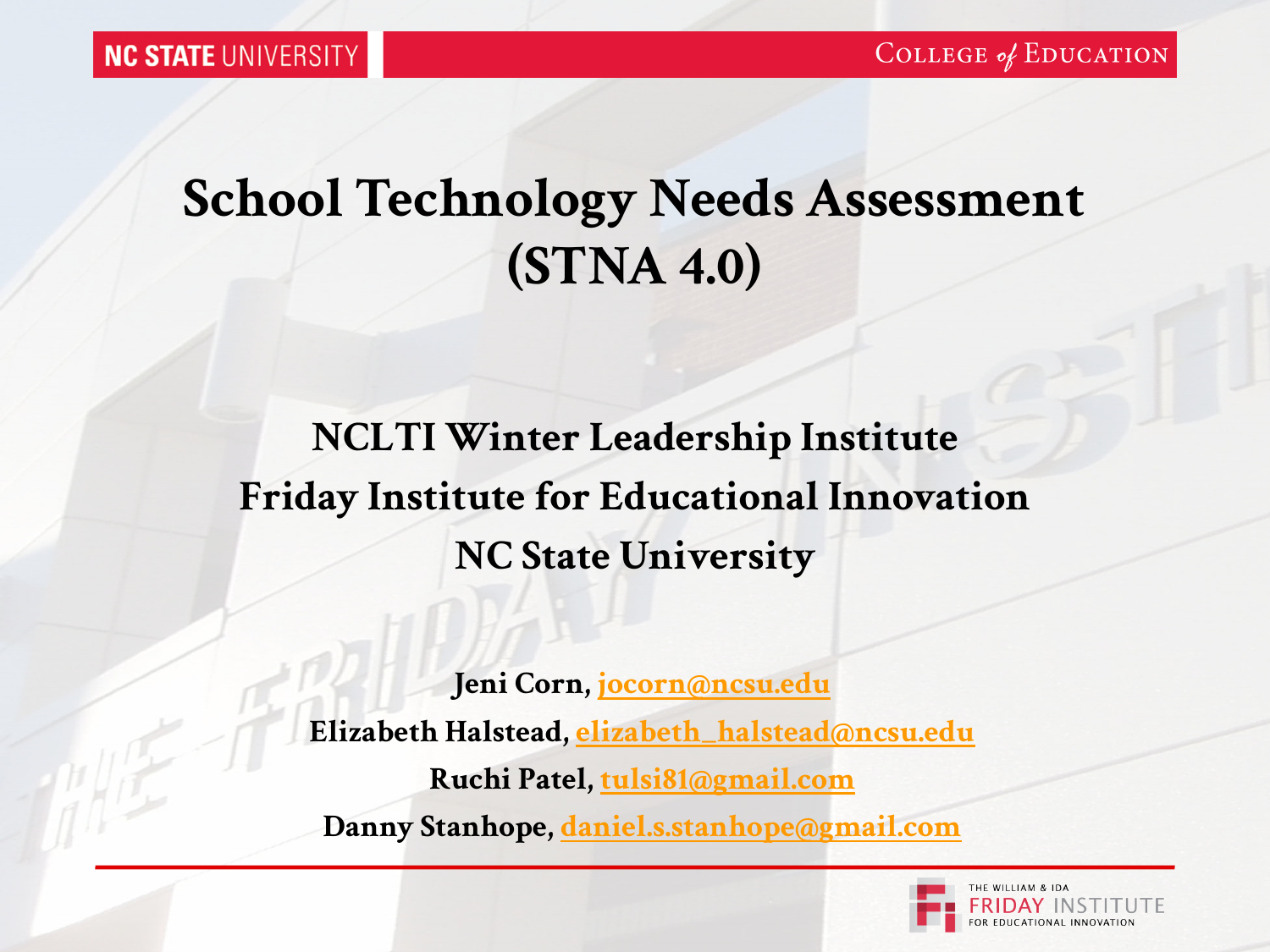

# School Technology Needs Assessment (STNA 4.0)
NCLTI Winter Leadership Institute
Friday Institute for Educational Innovation
NC State University

Jeni Corn, jocorn@ncsu.edu
Elizabeth Halstead, elizabeth_halstead@ncsu.edu
Ruchi Patel, tulsi81@gmail.com
Danny Stanhope, daniel.s.stanhope@gmail.com